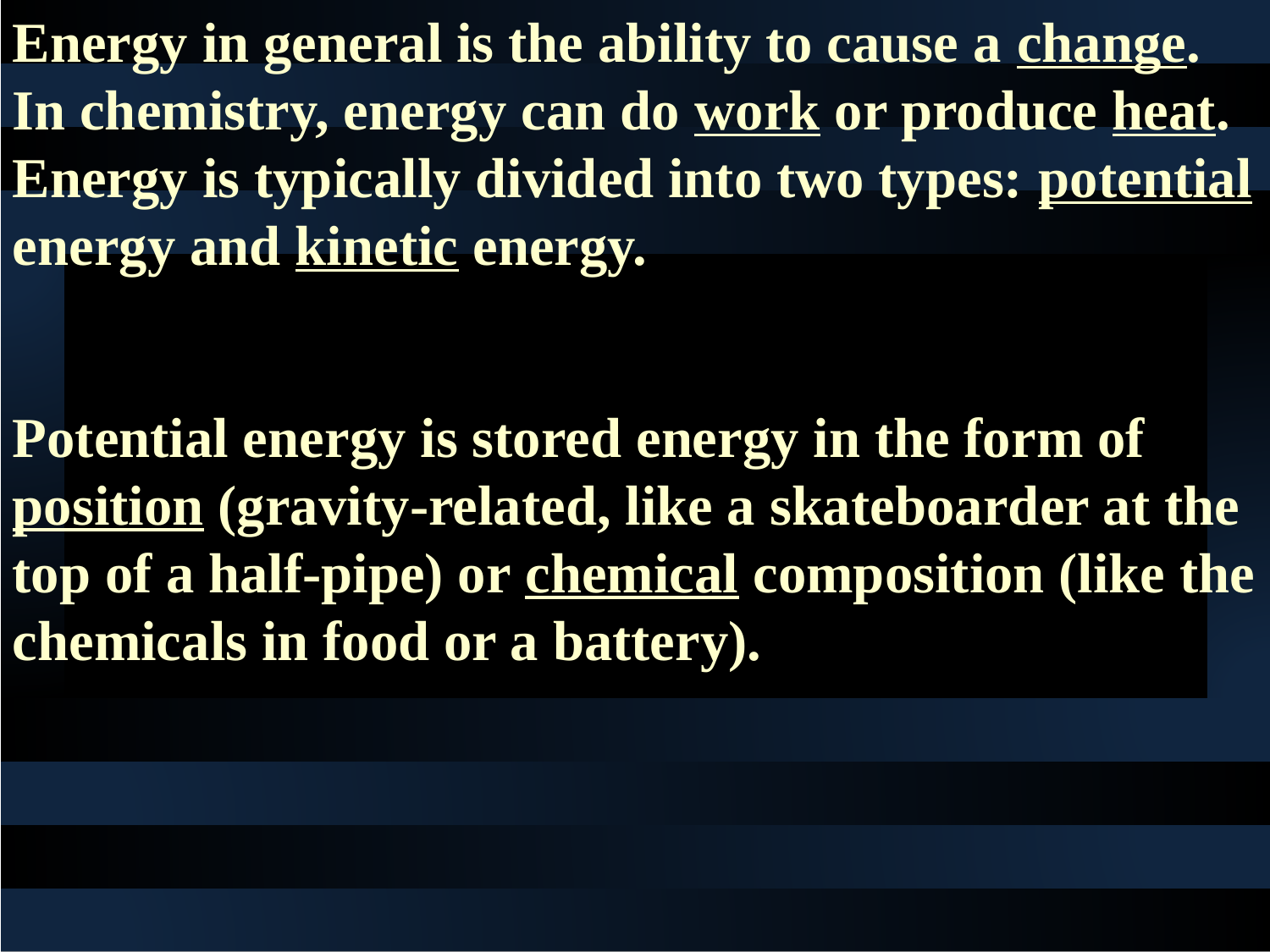

Energy in general is the ability to cause a change.  In chemistry, energy can do work or produce heat.  Energy is typically divided into two types: potential energy and kinetic energy.

Potential energy is stored energy in the form of position (gravity-related, like a skateboarder at the top of a half-pipe) or chemical composition (like the chemicals in food or a battery).